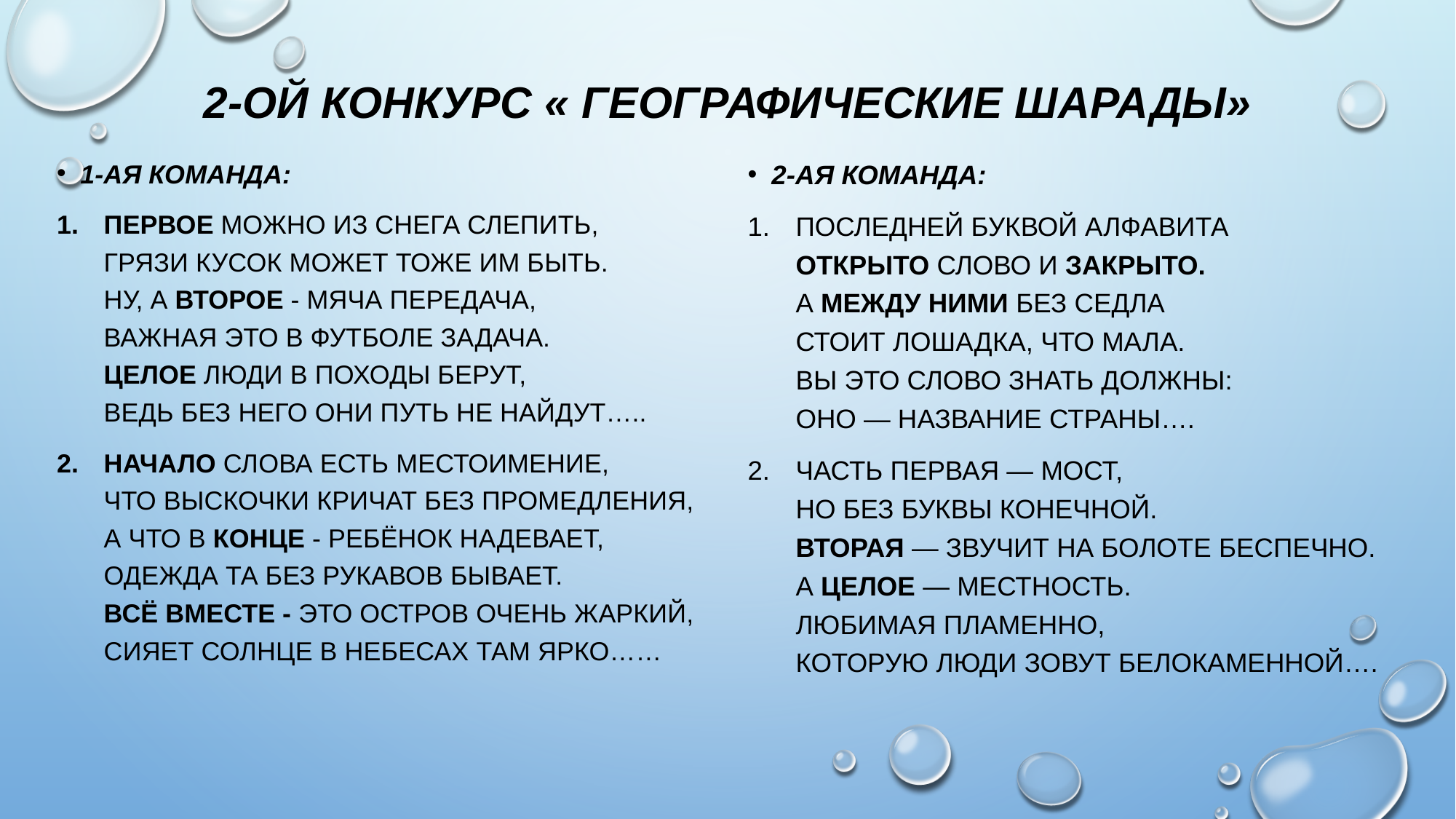

# 2-ой конкурс « Географические шарады»
1-ая команда:
Первое можно из снега слепить,
Грязи кусок может тоже им быть.
Ну, а второе - мяча передача,
Важная это в футболе задача.
Целое Люди в походы берут,
Ведь без него они путь не найдут…..
Начало слова есть местоимение,
Что выскочки кричат без промедления,
А что в конце - ребёнок надевает,
Одежда та без рукавов бывает.
Всё вместе - это остров очень жаркий,
Сияет солнце в небесах там ярко……

2-ая команда:
Последней буквой алфавита
Открыто слово и закрыто.
А между ними без седла
Стоит лошадка, что мала.
Вы это слово знать должны:
Оно — название страны….
Часть первая — мост,
Но без буквы конечной.
Вторая — звучит на болоте беспечно.
А целое — местность.
Любимая пламенно,
Которую люди зовут Белокаменной….